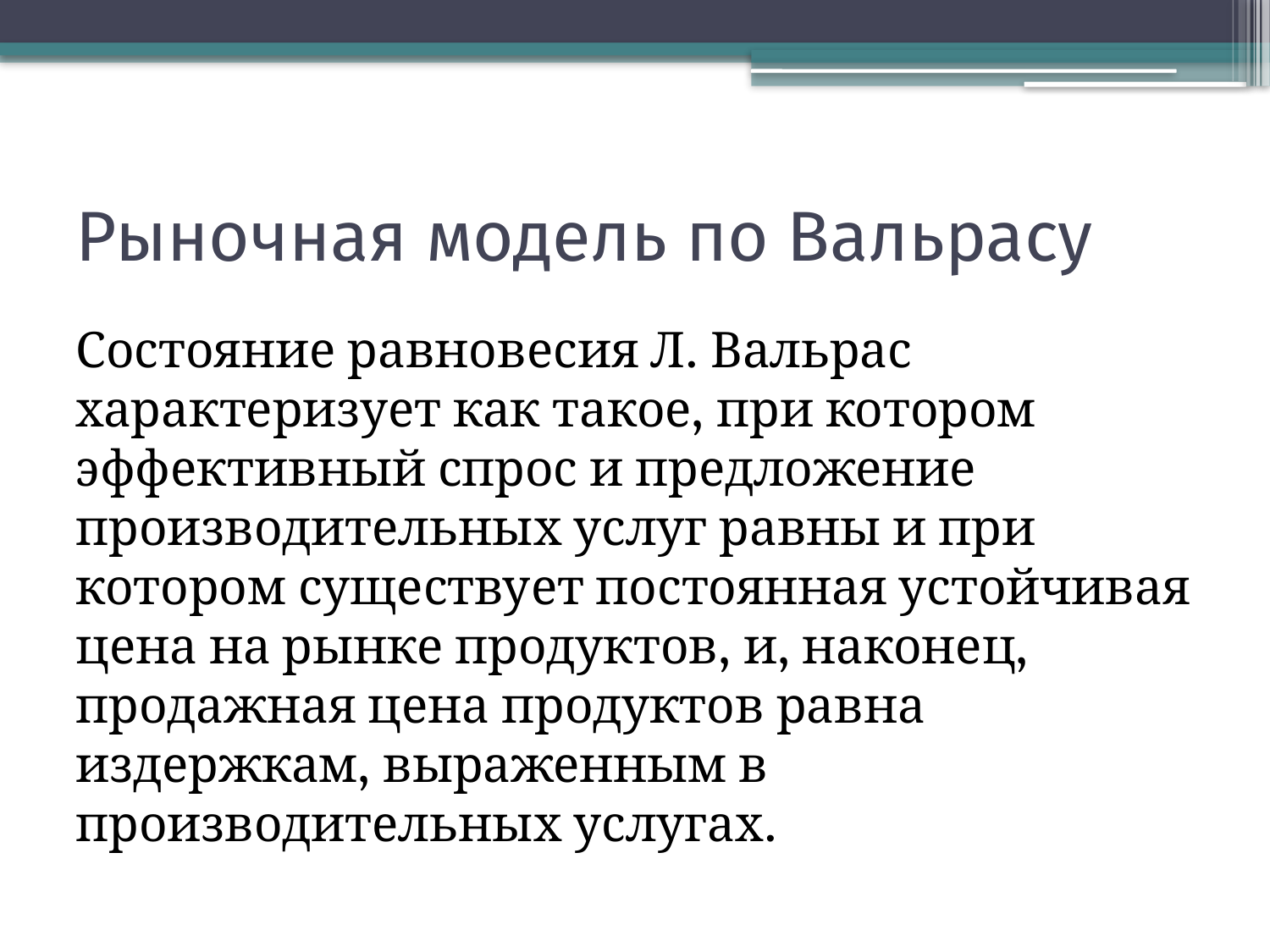

# Рыночная модель по Вальрасу
Состояние равновесия Л. Вальрас характеризует как такое, при котором эффективный спрос и предложение производительных услуг равны и при котором существует постоянная устойчивая цена на рынке продуктов, и, наконец, продажная цена продуктов равна издержкам, выраженным в производительных услугах.